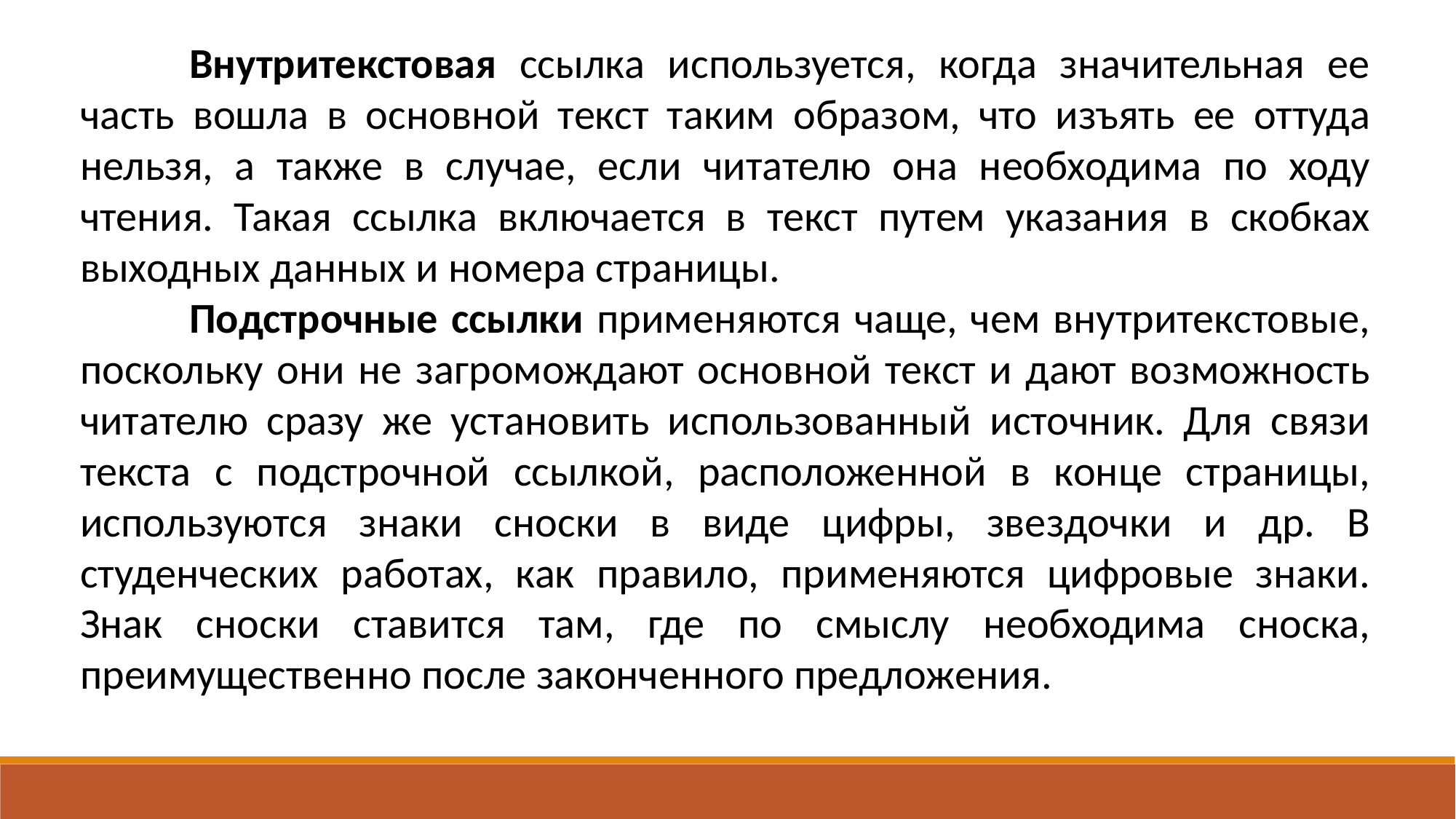

Внутритекстовая ссылка используется, когда значительная ее часть вошла в основной текст таким образом, что изъять ее оттуда нельзя, а также в случае, если читателю она необходима по ходу чтения. Такая ссылка включается в текст путем указания в скобках выходных данных и номера страницы.
	Подстрочные ссылки применяются чаще, чем внутритекстовые, поскольку они не загромождают основной текст и дают возможность читателю сразу же установить использованный источник. Для связи текста с подстрочной ссылкой, расположенной в конце страницы, используются знаки сноски в виде цифры, звездочки и др. В студенческих работах, как правило, применяются цифровые знаки. Знак сноски ставится там, где по смыслу необходима сноска, преимущественно после законченного предложения.